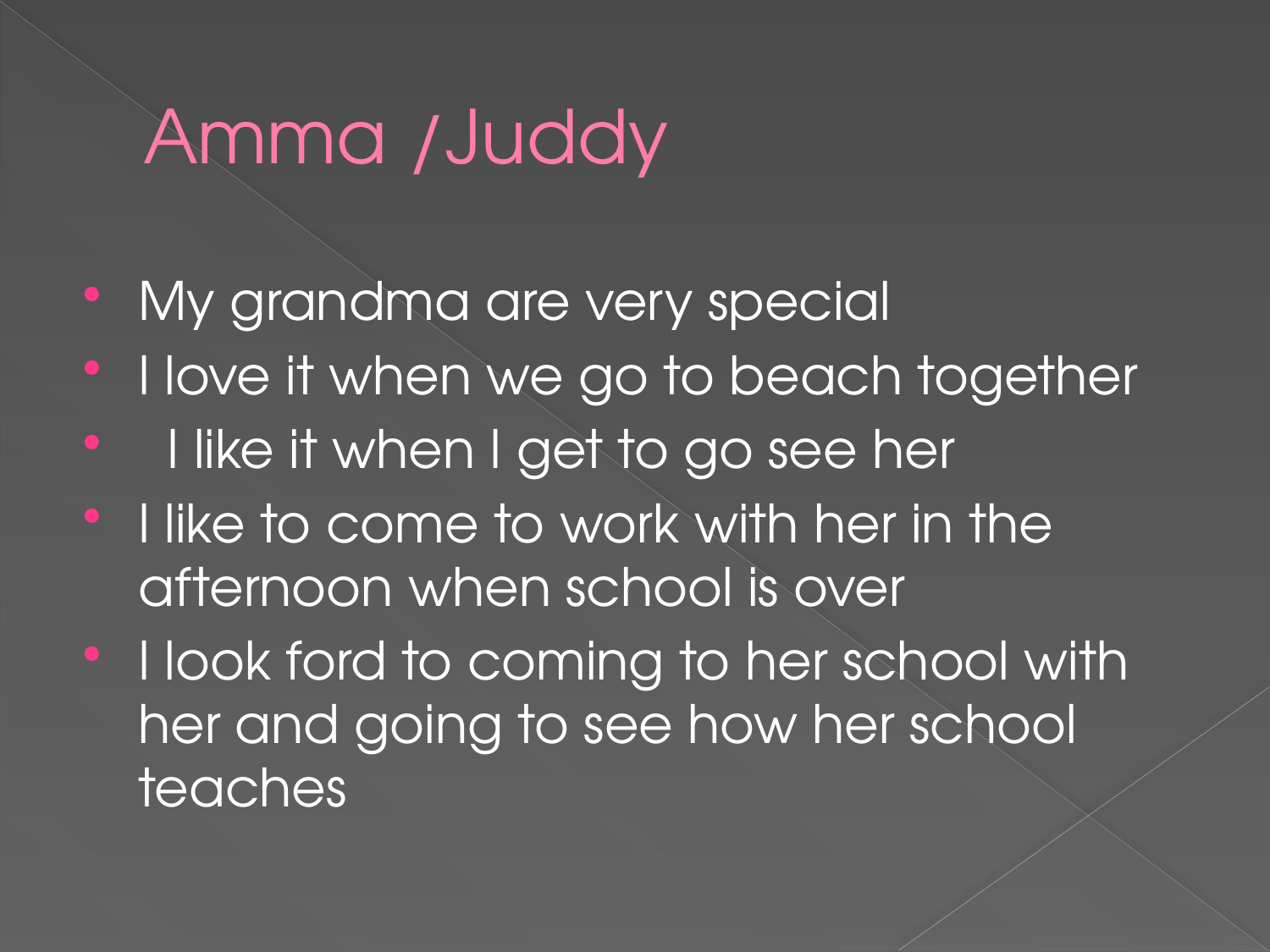

# Amma /Juddy
My grandma are very special
I love it when we go to beach together
  I like it when I get to go see her
I like to come to work with her in the afternoon when school is over
I look ford to coming to her school with her and going to see how her school teaches